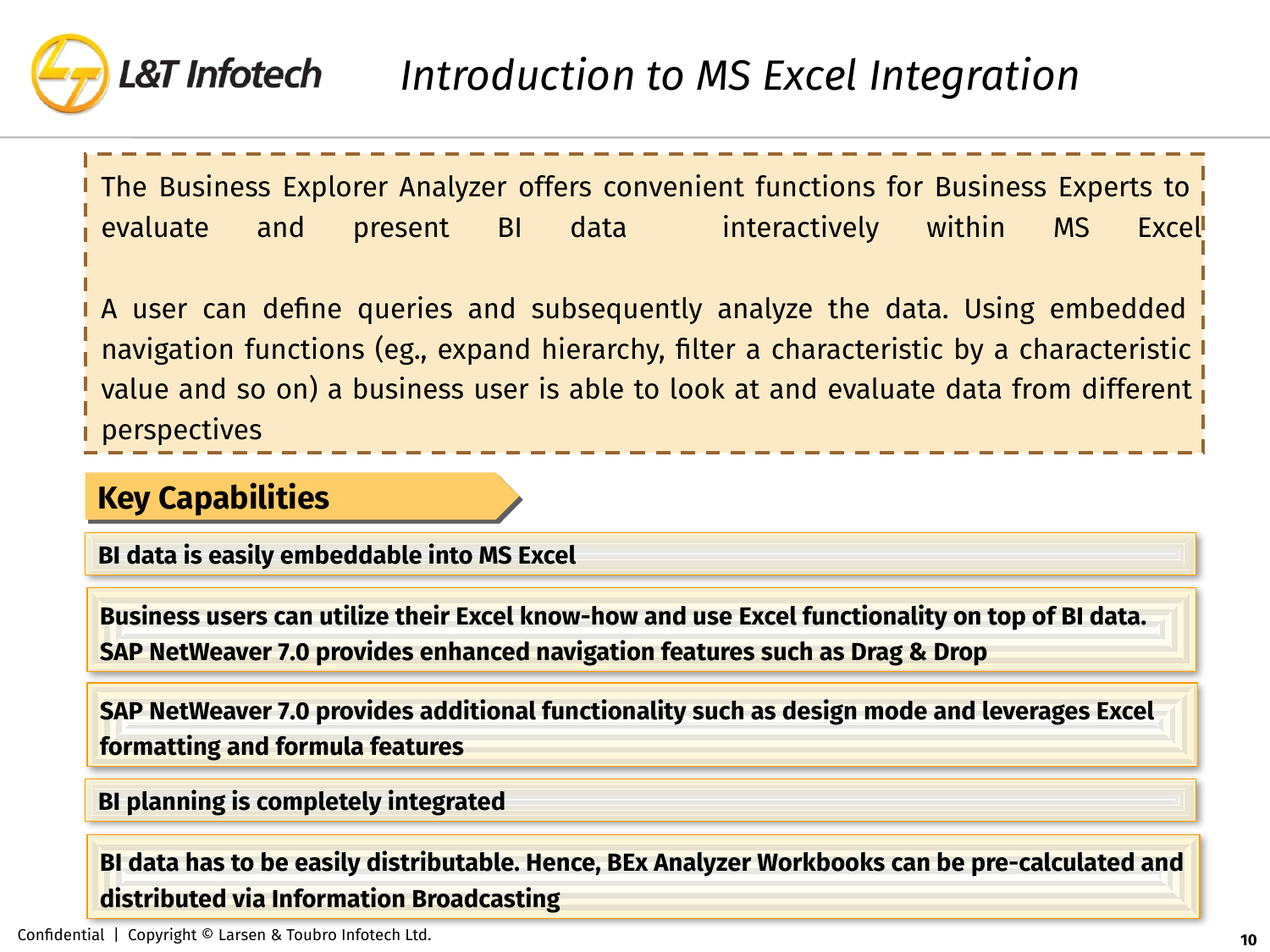

# Introduction to MS Excel Integration
The Business Explorer Analyzer offers convenient functions for Business Experts to
evaluate and present BI data  interactively within MS Excel
A user can define queries and subsequently analyze the data. Using embedded
navigation functions (eg., expand hierarchy, filter a characteristic by a characteristic
value and so on) a business user is able to look at and evaluate data from different
perspectives
Key Capabilities
BI data is easily embeddable into MS Excel
Business users can utilize their Excel know-how and use Excel functionality on top of BI data. SAP NetWeaver 7.0 provides enhanced navigation features such as Drag & Drop
SAP NetWeaver 7.0 provides additional functionality such as design mode and leverages Excel formatting and formula features
BI planning is completely integrated
BI data has to be easily distributable. Hence, BEx Analyzer Workbooks can be pre-calculated and distributed via Information Broadcasting
Confidential  |  Copyright © Larsen & Toubro Infotech Ltd.
10